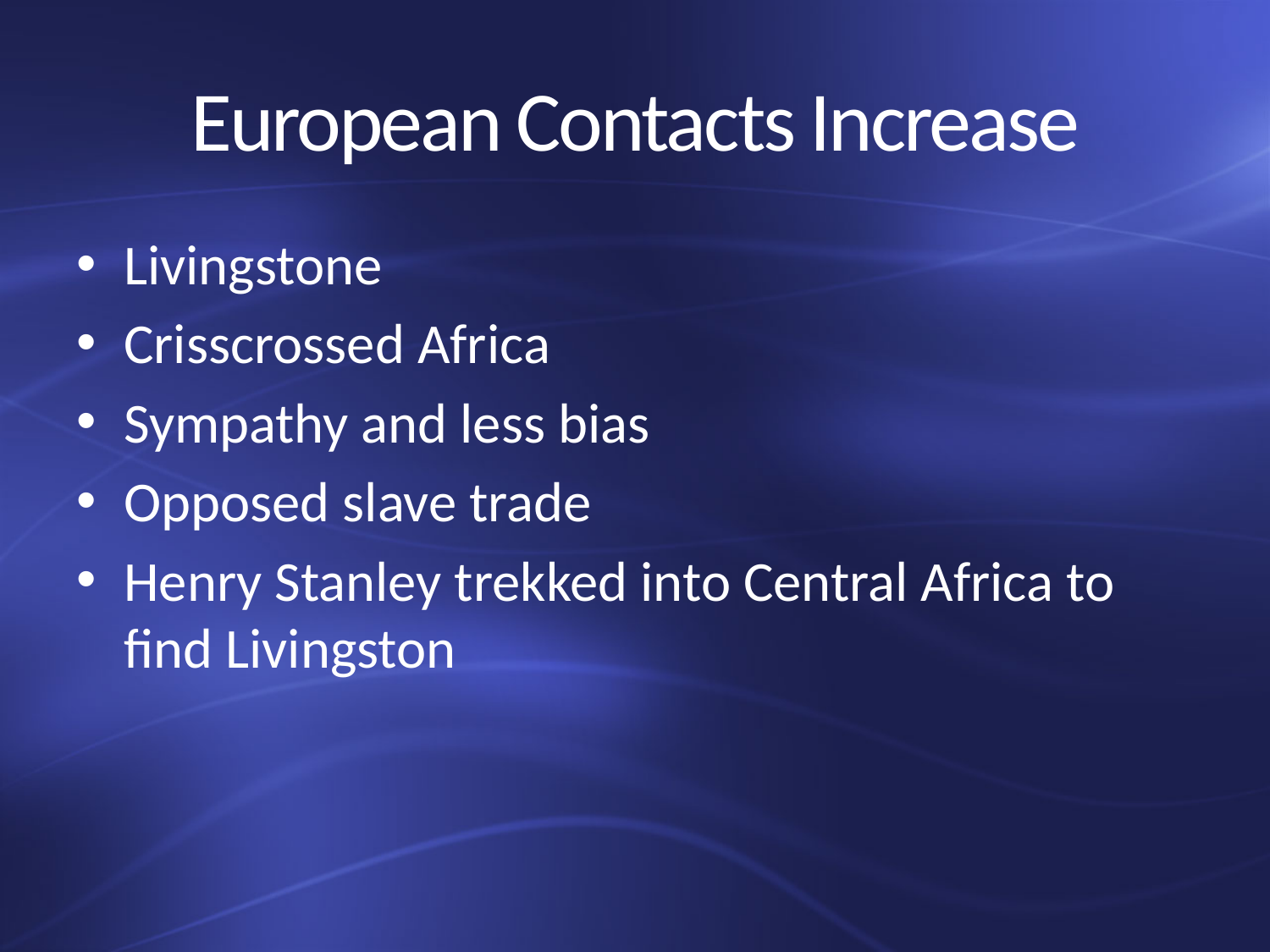

# European Contacts Increase
Livingstone
Crisscrossed Africa
Sympathy and less bias
Opposed slave trade
Henry Stanley trekked into Central Africa to find Livingston